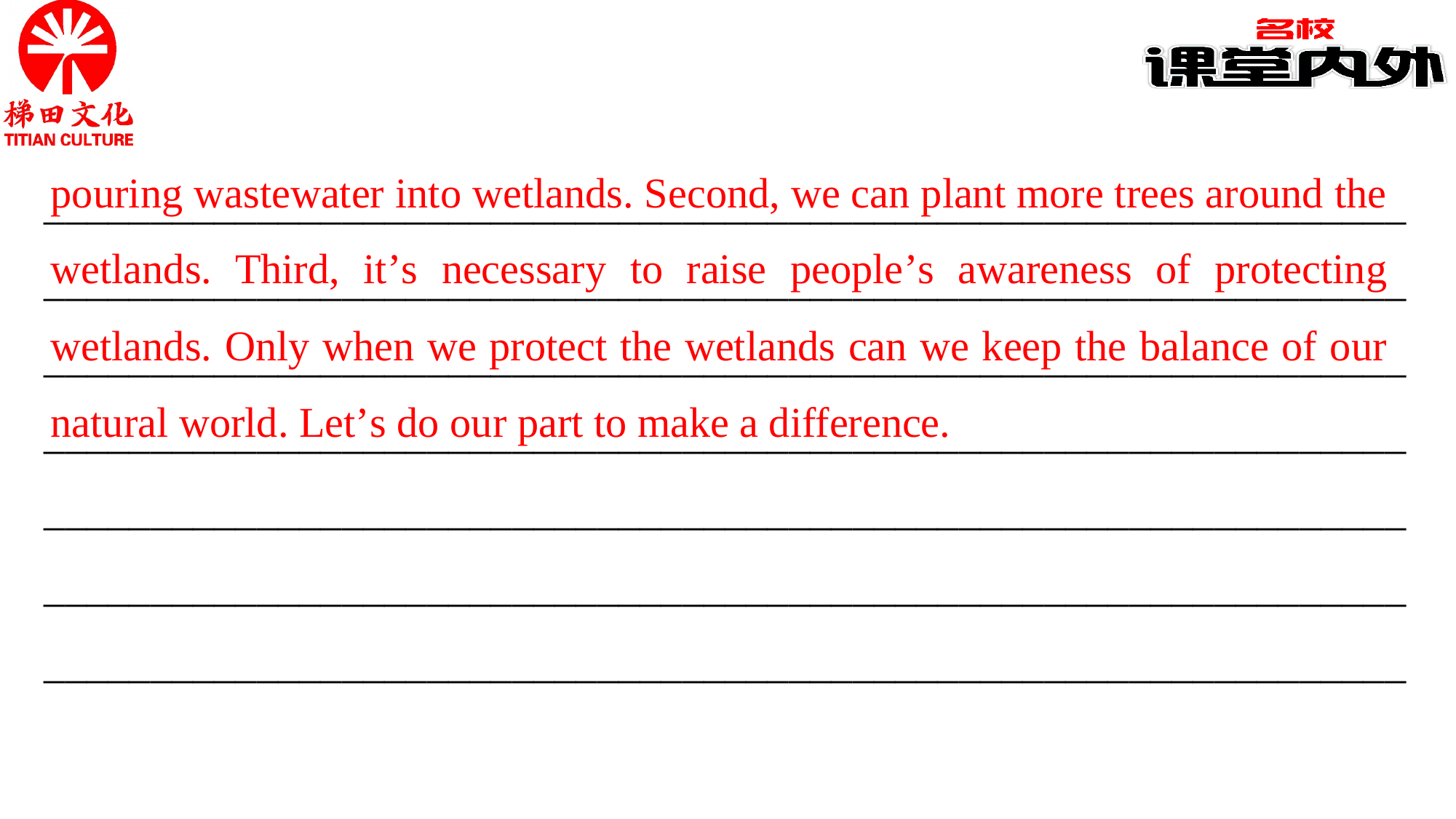

pouring wastewater into wetlands. Second, we can plant more trees around the wetlands. Third, it’s necessary to raise people’s awareness of protecting wetlands. Only when we protect the wetlands can we keep the balance of our natural world. Let’s do our part to make a difference.
________________________________________________________________ ________________________________________________________________ ________________________________________________________________ ________________________________________________________________ ________________________________________________________________ ________________________________________________________________ ________________________________________________________________